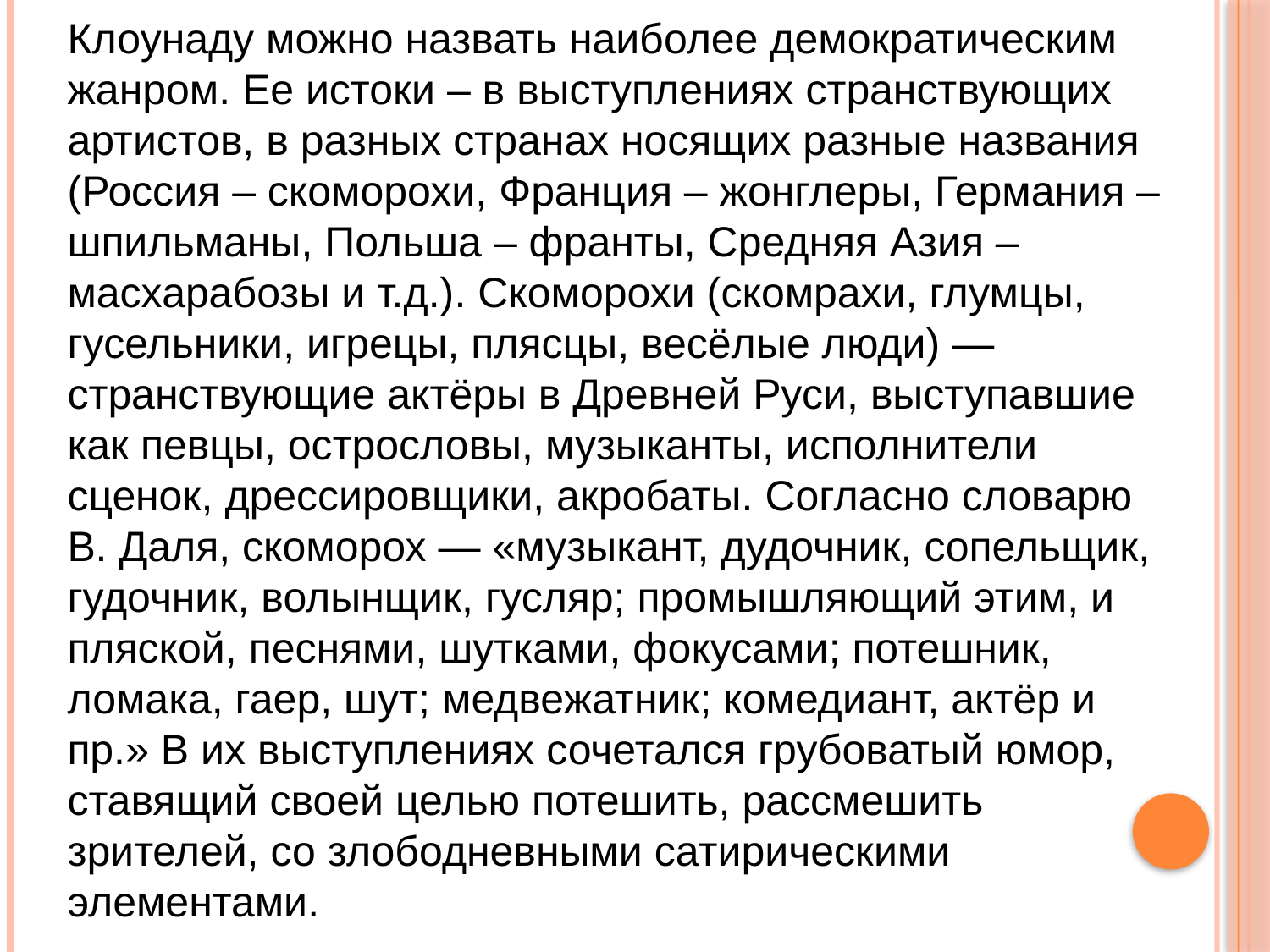

Клоунаду можно назвать наиболее демократическим жанром. Ее истоки – в выступлениях странствующих артистов, в разных странах носящих разные названия (Россия – скоморохи, Франция – жонглеры, Германия – шпильманы, Польша – франты, Средняя Азия – масхарабозы и т.д.). Скоморохи (скомрахи, глумцы, гусельники, игрецы, плясцы, весёлые люди) — странствующие актёры в Древней Руси, выступавшие как певцы, острословы, музыканты, исполнители сценок, дрессировщики, акробаты. Согласно словарю В. Даля, скоморох — «музыкант, дудочник, сопельщик, гудочник, волынщик, гусляр; промышляющий этим, и пляской, песнями, шутками, фокусами; потешник, ломака, гаер, шут; медвежатник; комедиант, актёр и пр.» В их выступлениях сочетался грубоватый юмор, ставящий своей целью потешить, рассмешить зрителей, со злободневными сатирическими элементами.